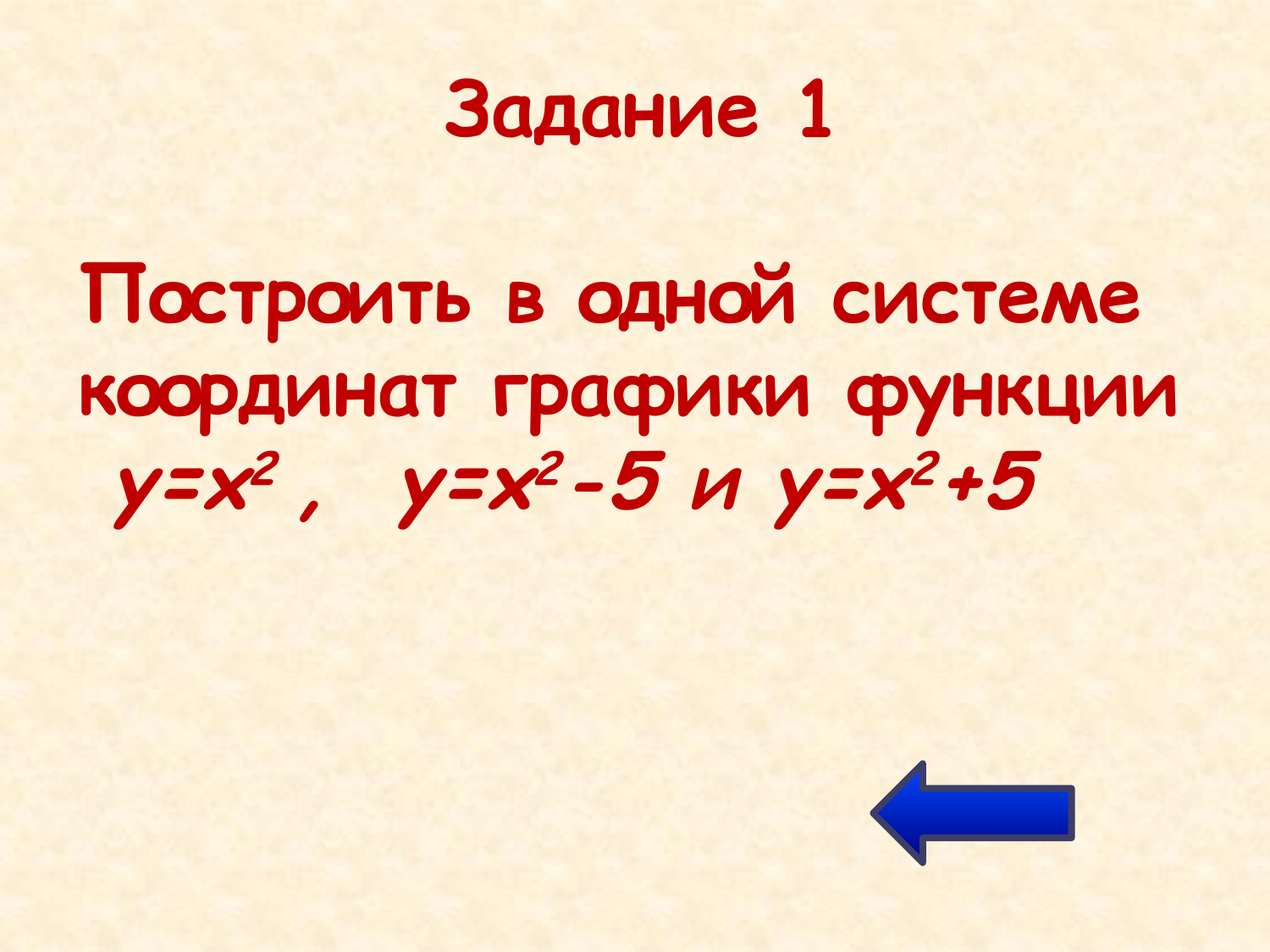

Задание 1

Построить в одной системе
координат графики функции
 y=x2 ,  y=x2-5 и y=x2+5